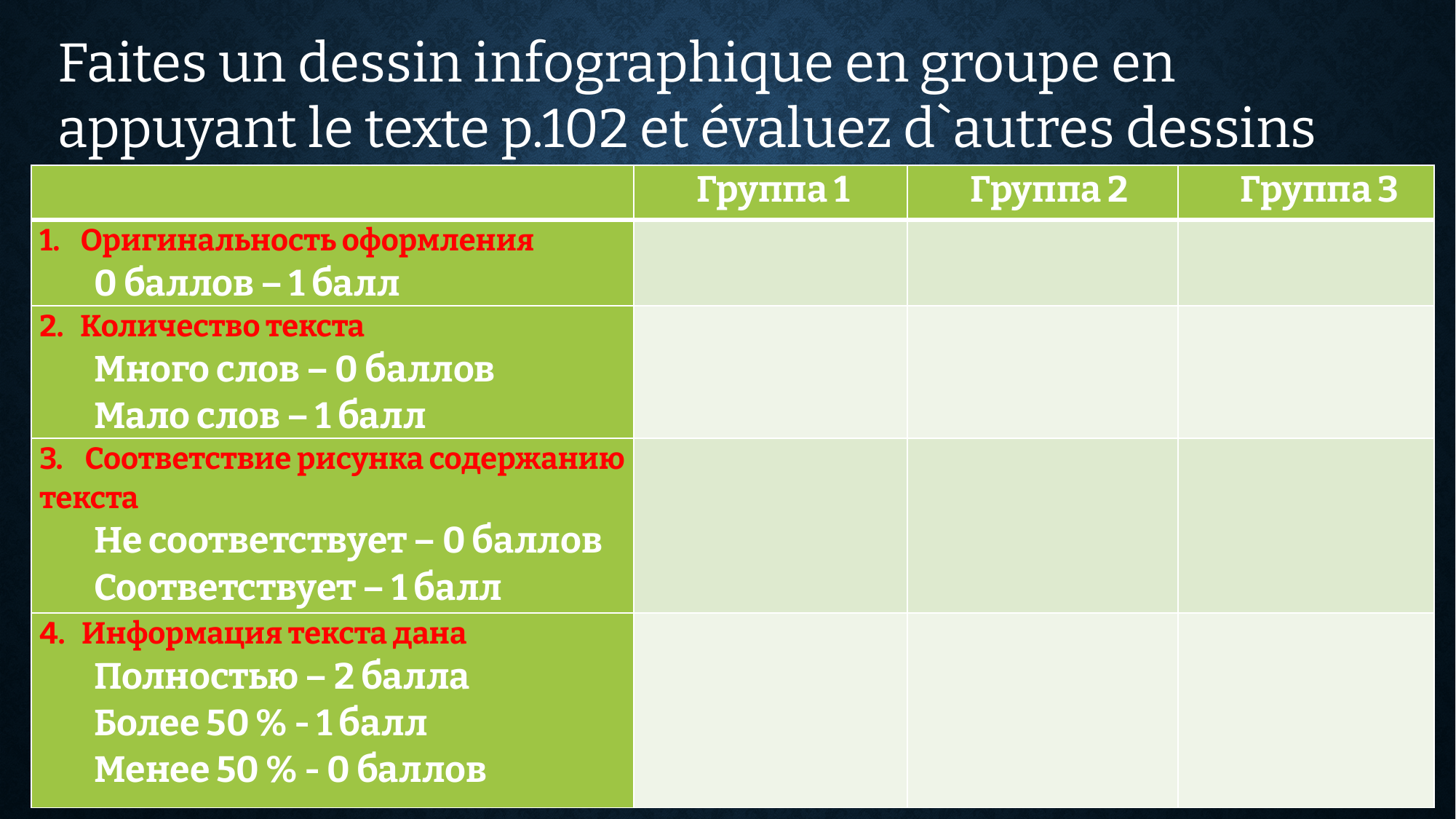

Faites un dessin infographique en groupe en appuyant le texte p.102 et évaluez d`autres dessins
|  | Группа 1 | Группа 2 | Группа 3 |
| --- | --- | --- | --- |
| Оригинальность оформления 0 баллов – 1 балл |  |  |  |
| 2. Количество текста Много слов – 0 баллов Мало слов – 1 балл |  |  |  |
| 3. Соответствие рисунка содержанию текста Не соответствует – 0 баллов Соответствует – 1 балл |  |  |  |
| 4. Информация текста дана Полностью – 2 балла Более 50 % - 1 балл Менее 50 % - 0 баллов |  |  |  |